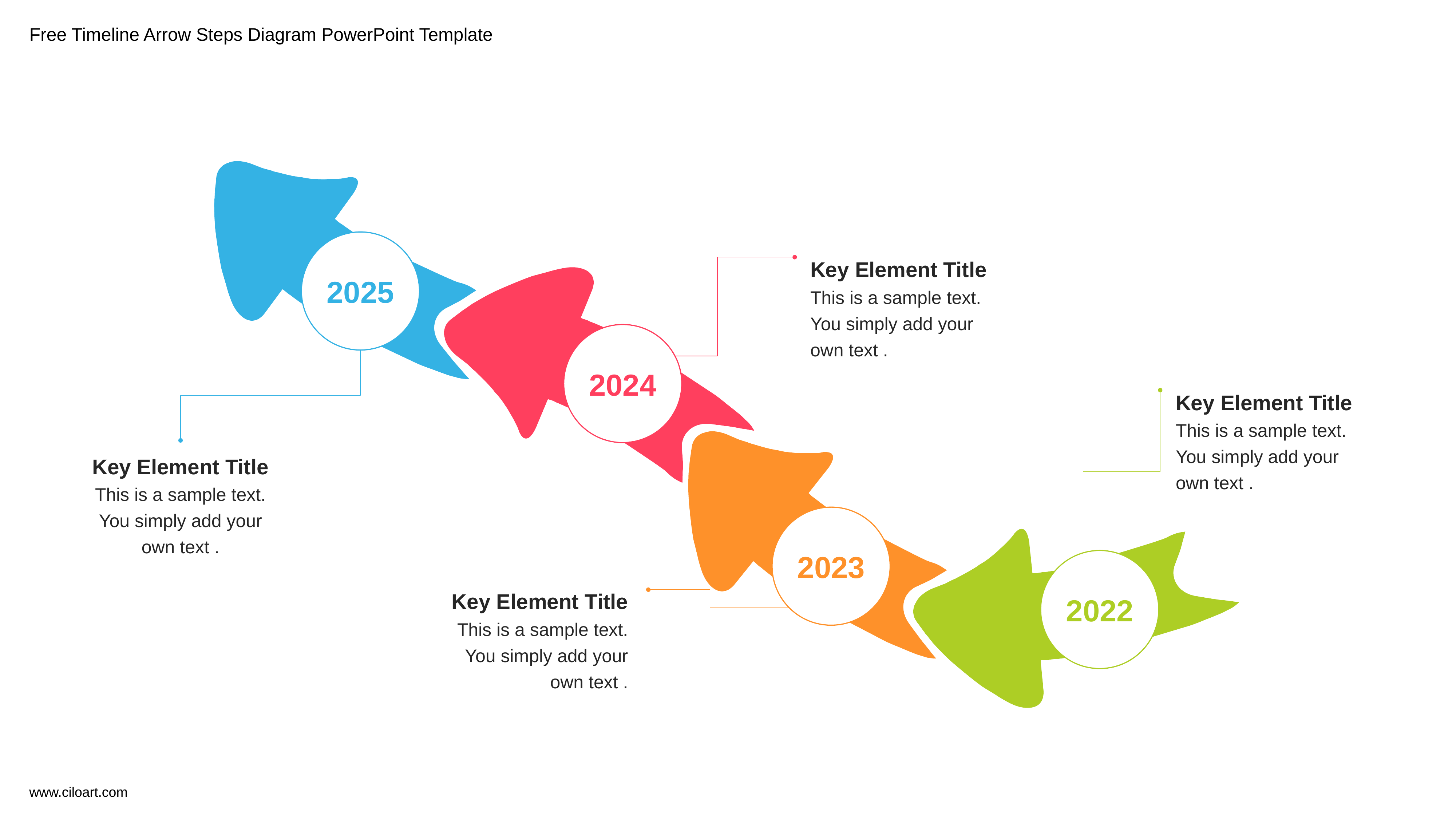

Free Timeline Arrow Steps Diagram PowerPoint Template

2025
Key Element Title
This is a sample text. You simply add your own text .
2024
Key Element Title
This is a sample text. You simply add your own text .

Key Element Title
This is a sample text. You simply add your own text .

2023
2022
Key Element Title
This is a sample text. You simply add your own text .